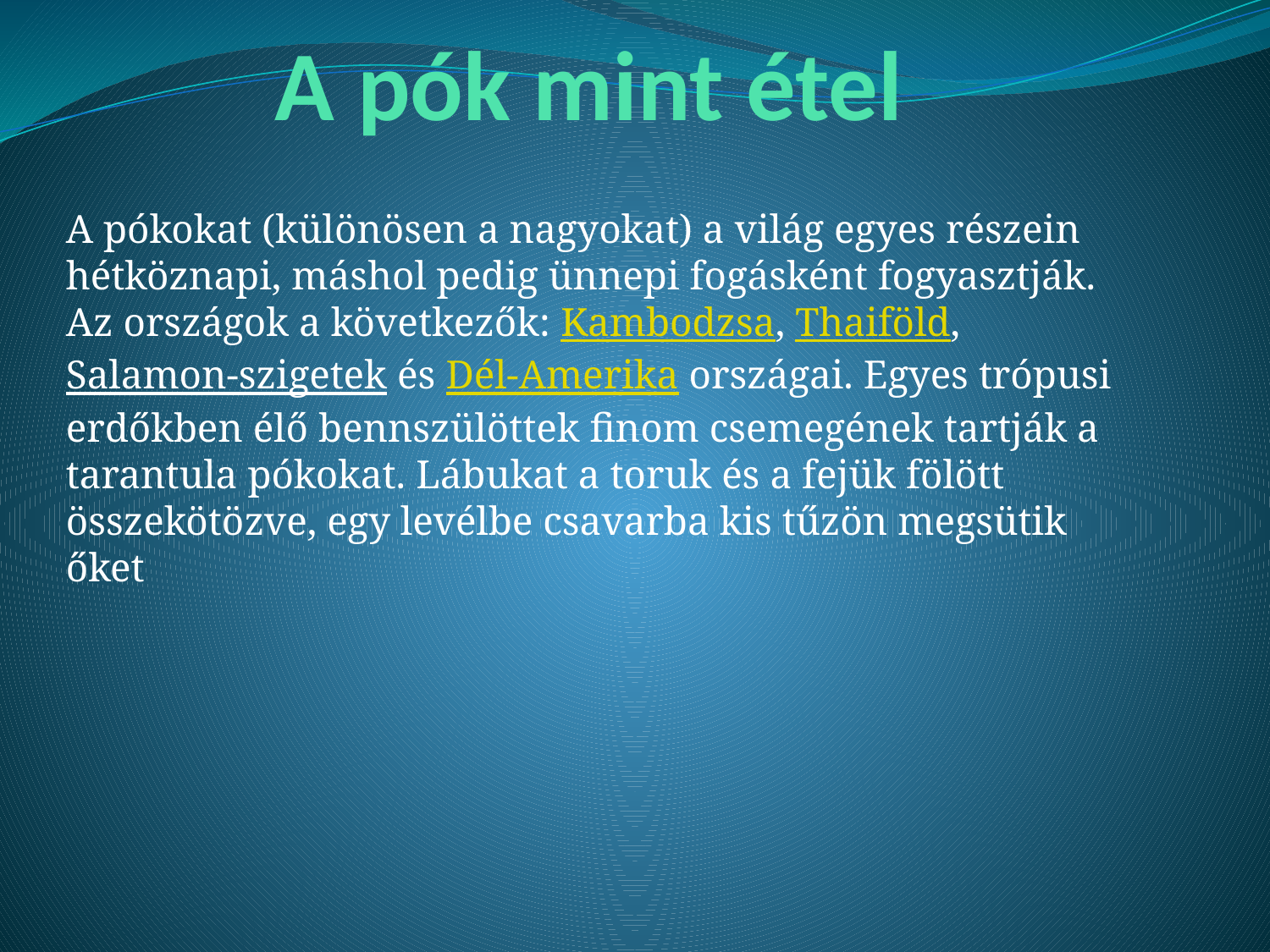

# A pók mint étel
A pókokat (különösen a nagyokat) a világ egyes részein hétköznapi, máshol pedig ünnepi fogásként fogyasztják. Az országok a következők: Kambodzsa, Thaiföld, Salamon-szigetek és Dél-Amerika országai. Egyes trópusi erdőkben élő bennszülöttek finom csemegének tartják a tarantula pókokat. Lábukat a toruk és a fejük fölött összekötözve, egy levélbe csavarba kis tűzön megsütik őket